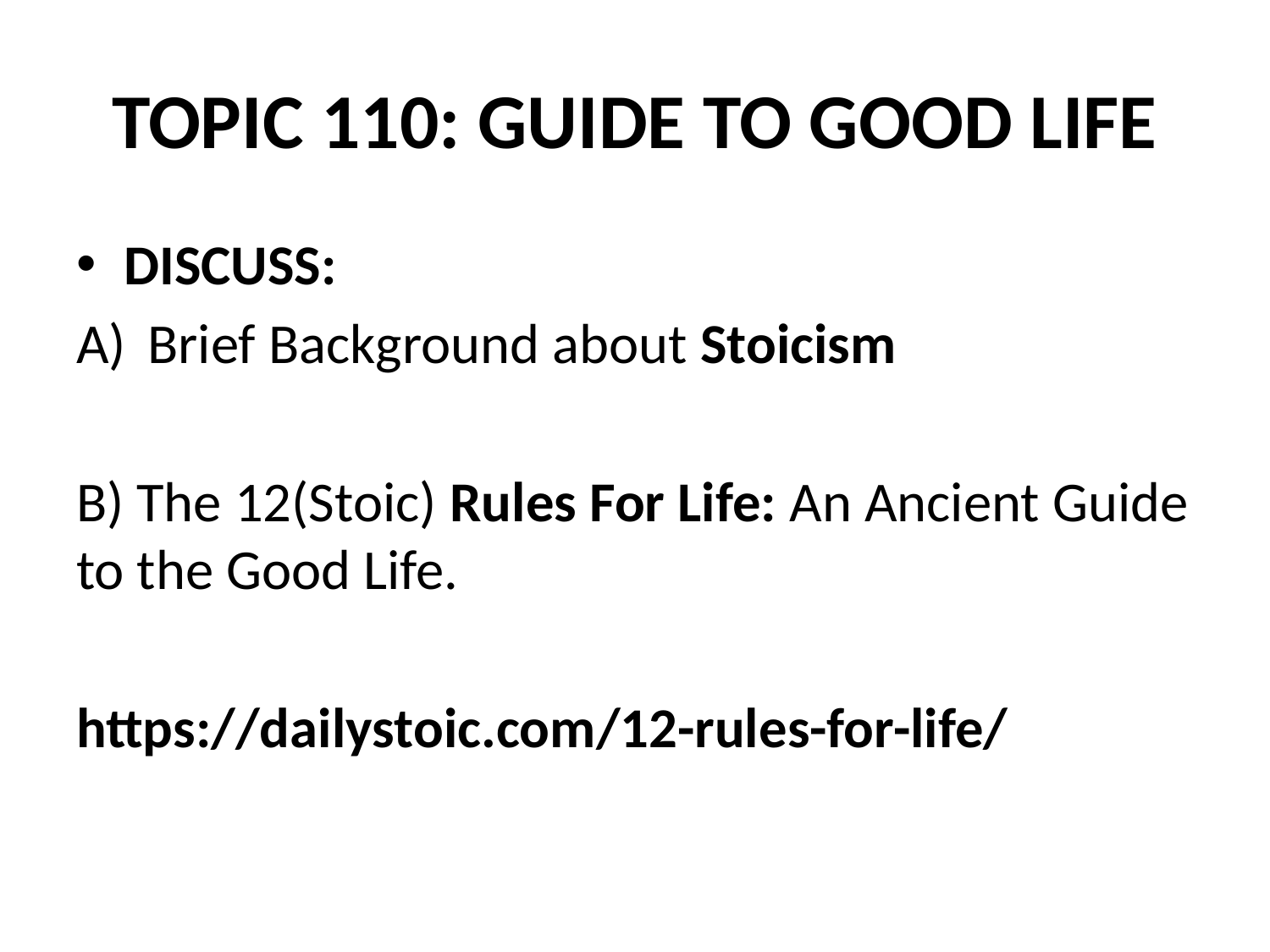

# TOPIC 110: GUIDE TO GOOD LIFE
DISCUSS:
Brief Background about Stoicism

B) The 12(Stoic) Rules For Life: An Ancient Guide to the Good Life.

https://dailystoic.com/12-rules-for-life/